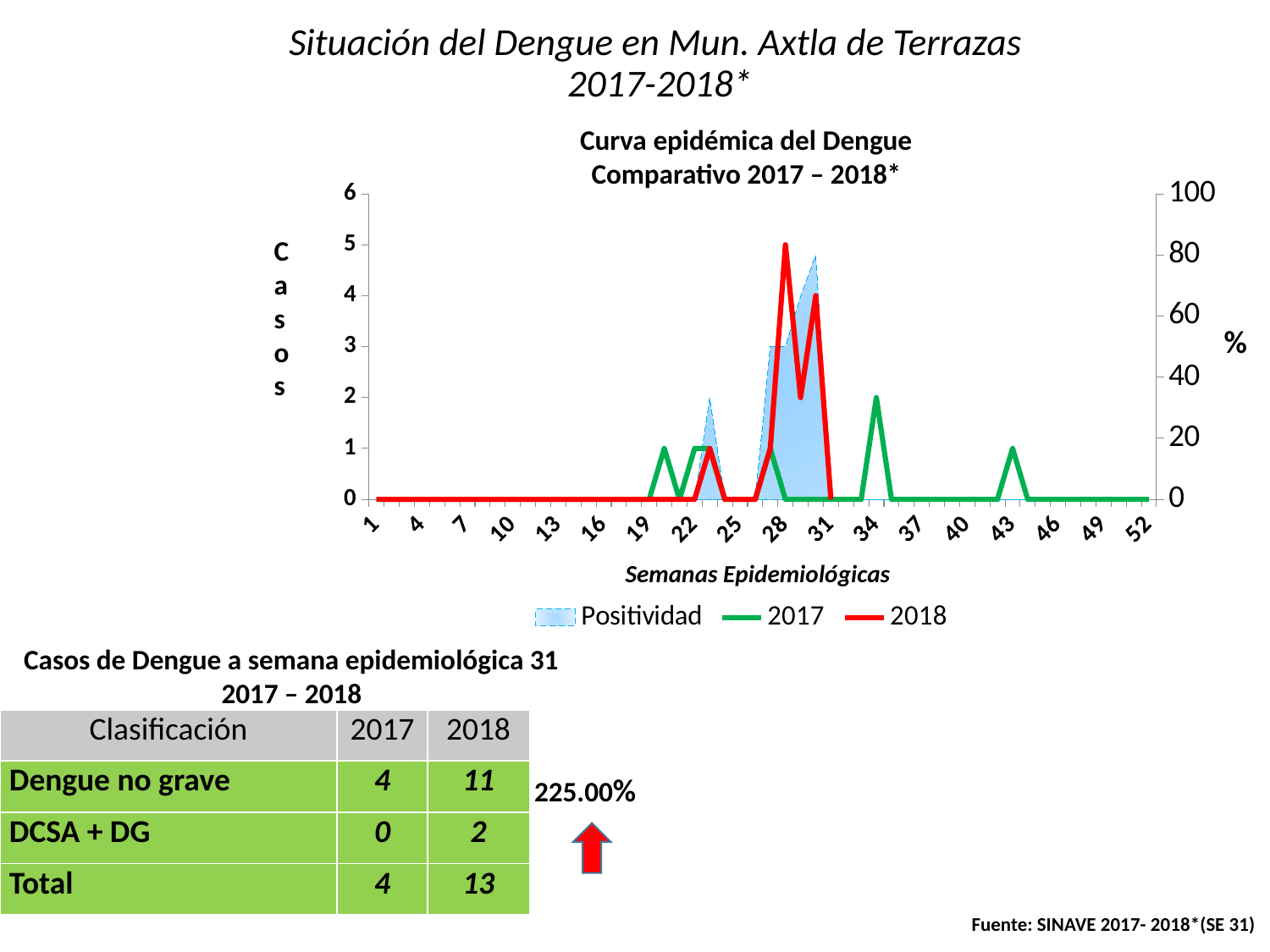

# Situación del Dengue en Mun. Axtla de Terrazas 2017-2018*
Curva epidémica del Dengue
Comparativo 2017 – 2018*

### Chart

| Category |  | 2017 | 2018 |
|---|---|---|---|
Casos
%
Semanas Epidemiológicas
Casos de Dengue a semana epidemiológica 31
2017 – 2018
| Clasificación | 2017 | 2018 |
| --- | --- | --- |
| Dengue no grave | 4 | 11 |
| DCSA + DG | 0 | 2 |
| Total | 4 | 13 |
225.00%

Fuente: SINAVE 2017- 2018*(SE 31)